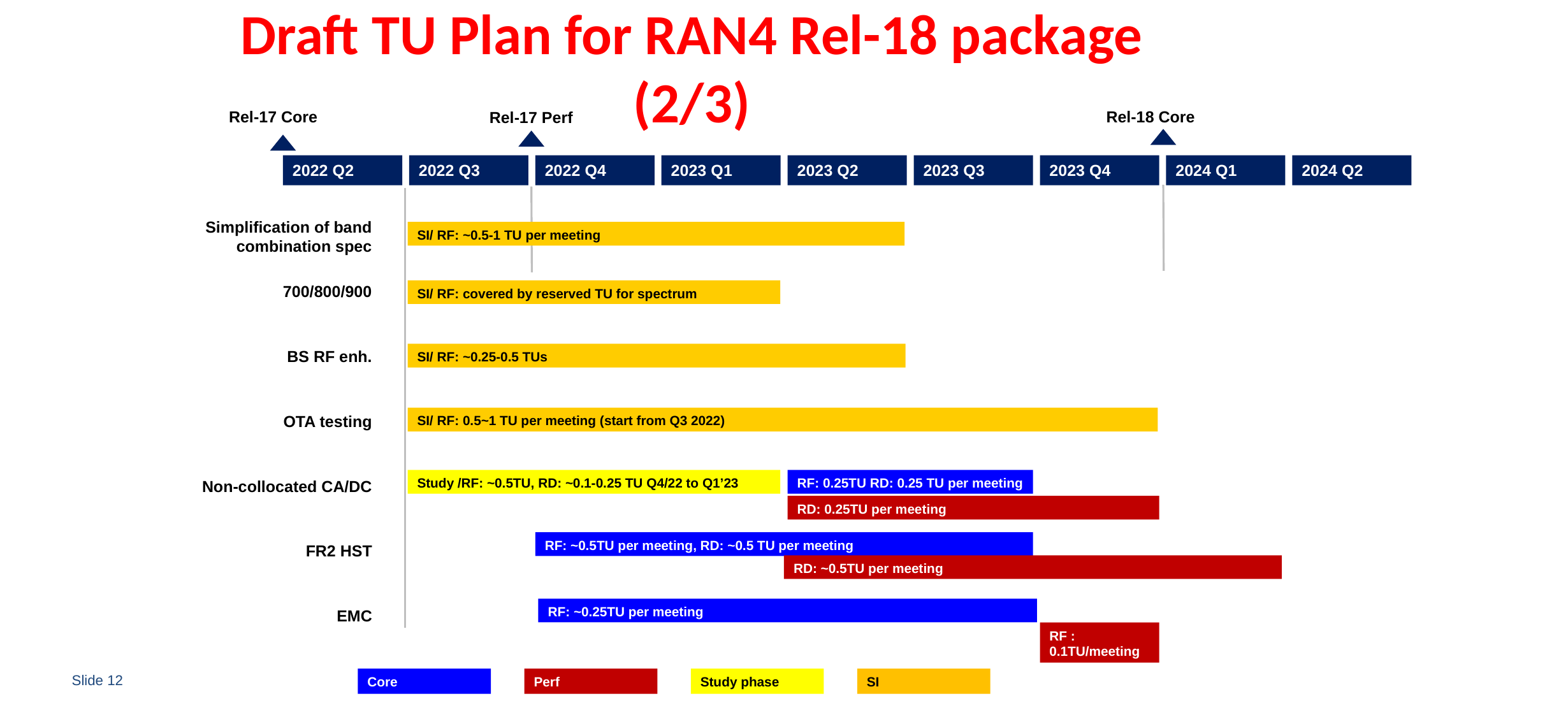

# Draft TU Plan for RAN4 Rel-18 package (2/3)
Rel-17 Core
Rel-18 Core
Rel-17 Perf

2022 Q2
2022 Q3
2022 Q4
2023 Q1
2023 Q2
2023 Q3
2023 Q4
2024 Q1
2024 Q2
Simplification of band combination spec
SI/ RF: ~0.5-1 TU per meeting
700/800/900
SI/ RF: covered by reserved TU for spectrum
BS RF enh.
SI/ RF: ~0.25-0.5 TUs
OTA testing
SI/ RF: 0.5~1 TU per meeting (start from Q3 2022)
Study /RF: ~0.5TU, RD: ~0.1-0.25 TU Q4/22 to Q1’23
RF: 0.25TU RD: 0.25 TU per meeting
Non-collocated CA/DC
RD: 0.25TU per meeting
RF: ~0.5TU per meeting, RD: ~0.5 TU per meeting
FR2 HST
RD: ~0.5TU per meeting
RF: ~0.25TU per meeting
EMC
RF : 0.1TU/meeting
Core
Perf
Study phase
SI